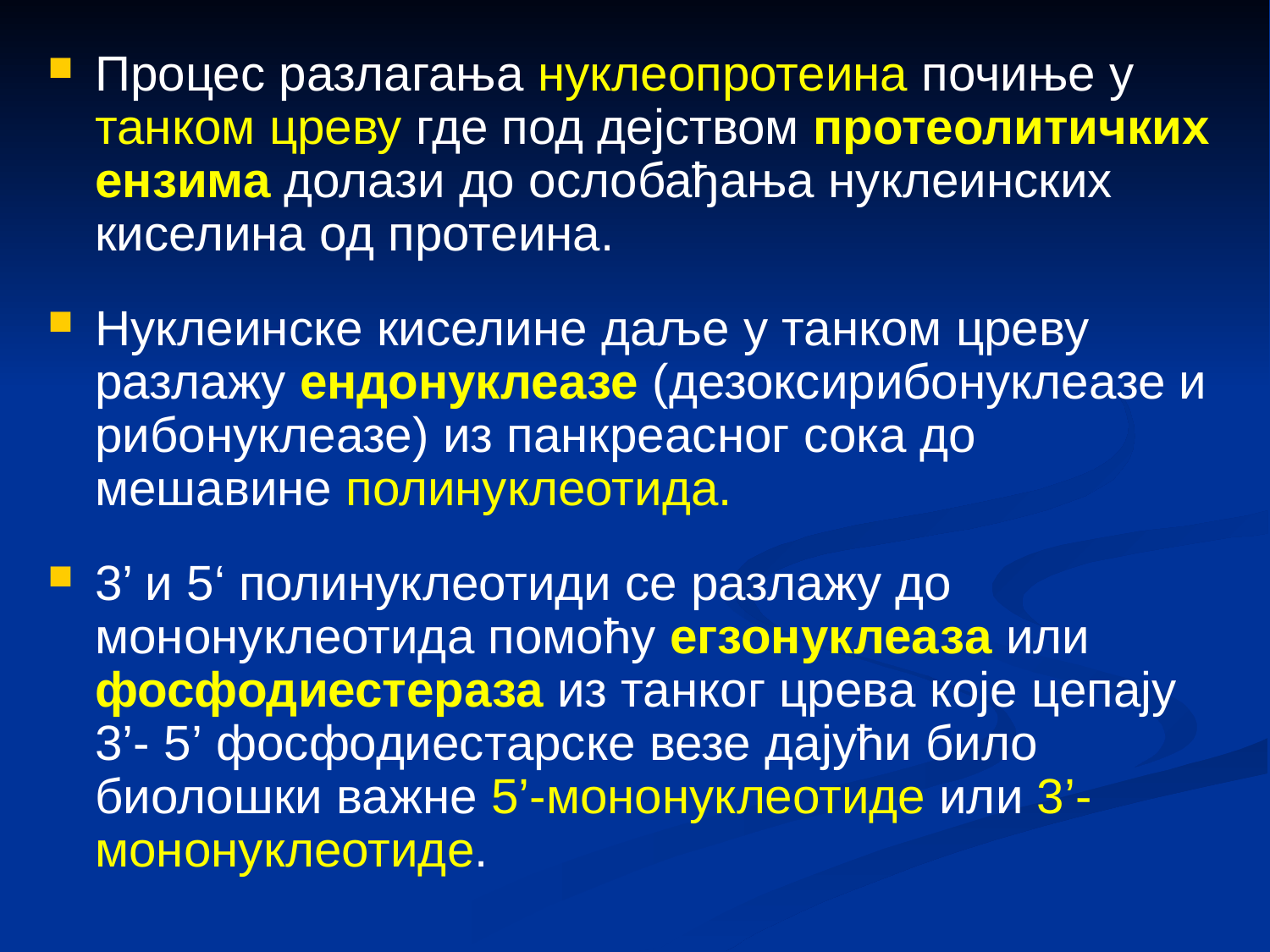

Процес разлагања нуклеопротеина почиње у танком цреву где под дејством протеолитичких ензима долази до ослобађања нуклеинских киселина од протеина.

Нуклеинске киселине даље у танком цреву разлажу ендонуклеазе (дезоксирибонуклеазе и рибонуклеазе) из панкреасног сока до мешавине полинуклеотида.

3’ и 5‘ полинуклеотиди се разлажу до мононуклеотида помоћу егзонуклеаза или фосфодиестераза из танког црева које цепају 3’- 5’ фосфодиестарске везе дајући било биолошки важне 5’-мононуклеотиде или 3’-мононуклеотиде.